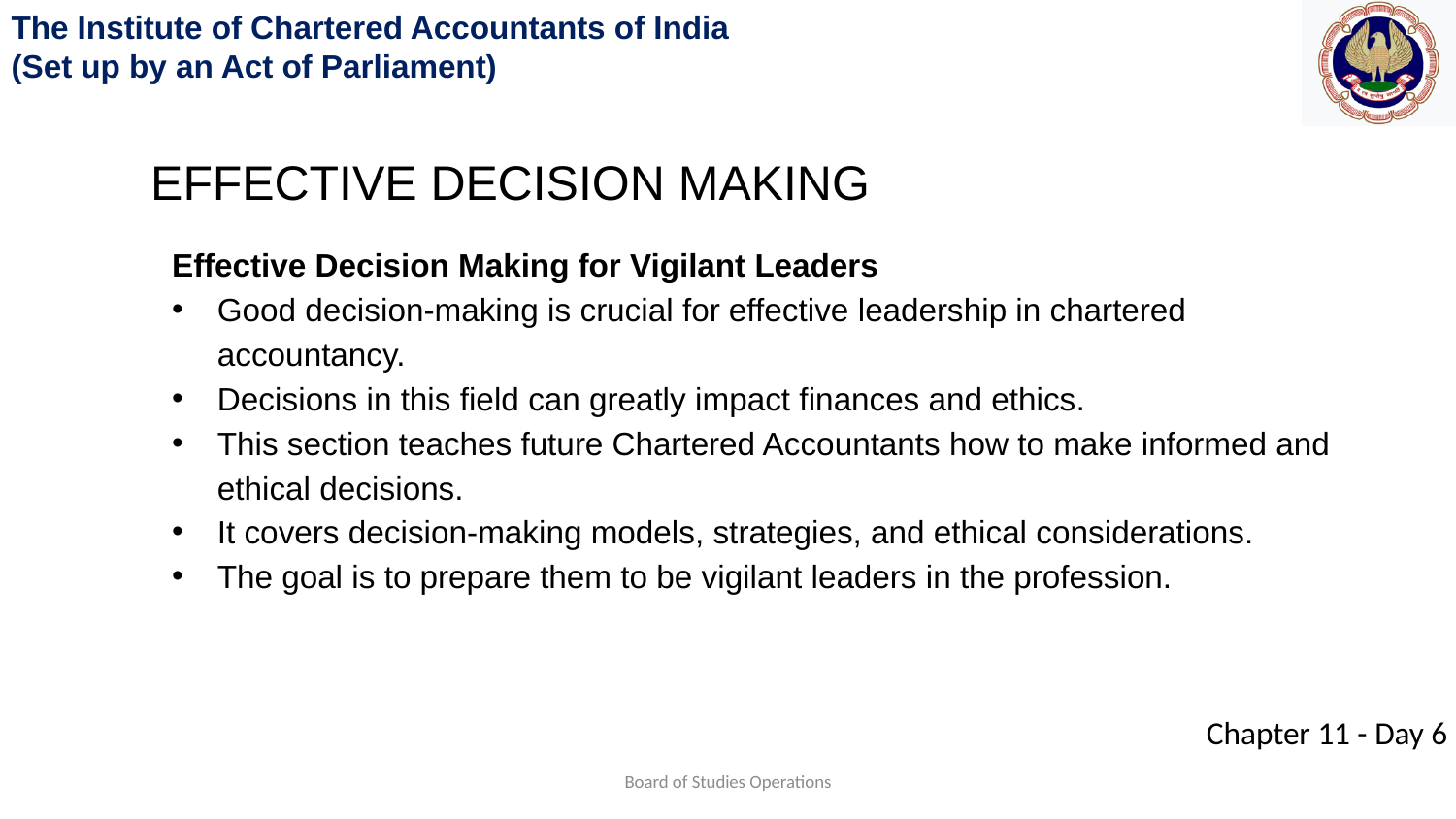

EFFECTIVE DECISION MAKING
Effective Decision Making for Vigilant Leaders
Good decision-making is crucial for effective leadership in chartered accountancy.
Decisions in this field can greatly impact finances and ethics.
This section teaches future Chartered Accountants how to make informed and ethical decisions.
It covers decision-making models, strategies, and ethical considerations.
The goal is to prepare them to be vigilant leaders in the profession.
Board of Studies Operations